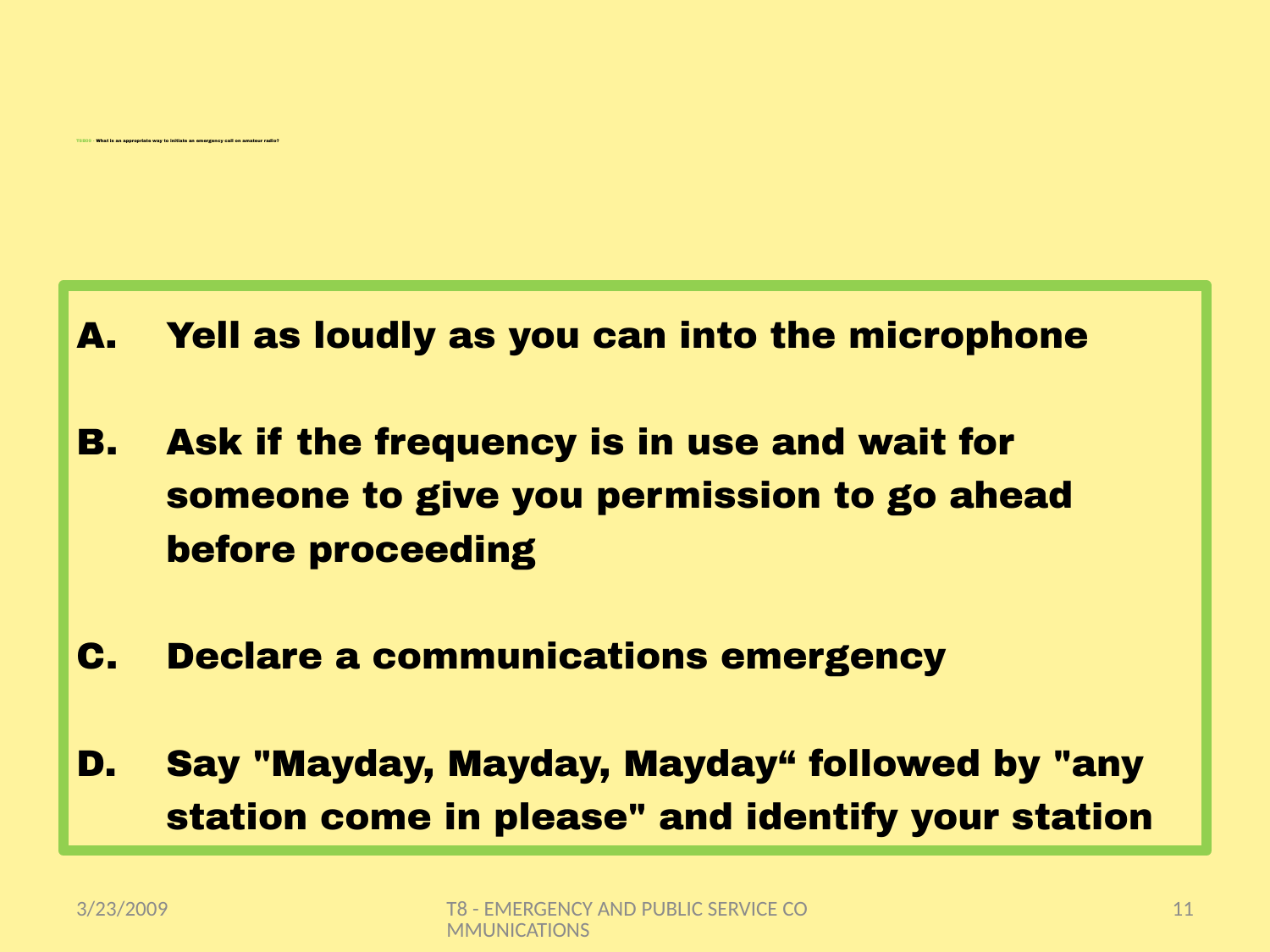

# T8B09 - What is an appropriate way to initiate an emergency call on amateur radio?

Yell as loudly as you can into the microphone

Ask if the frequency is in use and wait for someone to give you permission to go ahead before proceeding

Declare a communications emergency

Say "Mayday, Mayday, Mayday“ followed by "any station come in please" and identify your station

3/23/2009
T8 - EMERGENCY AND PUBLIC SERVICE COMMUNICATIONS
11